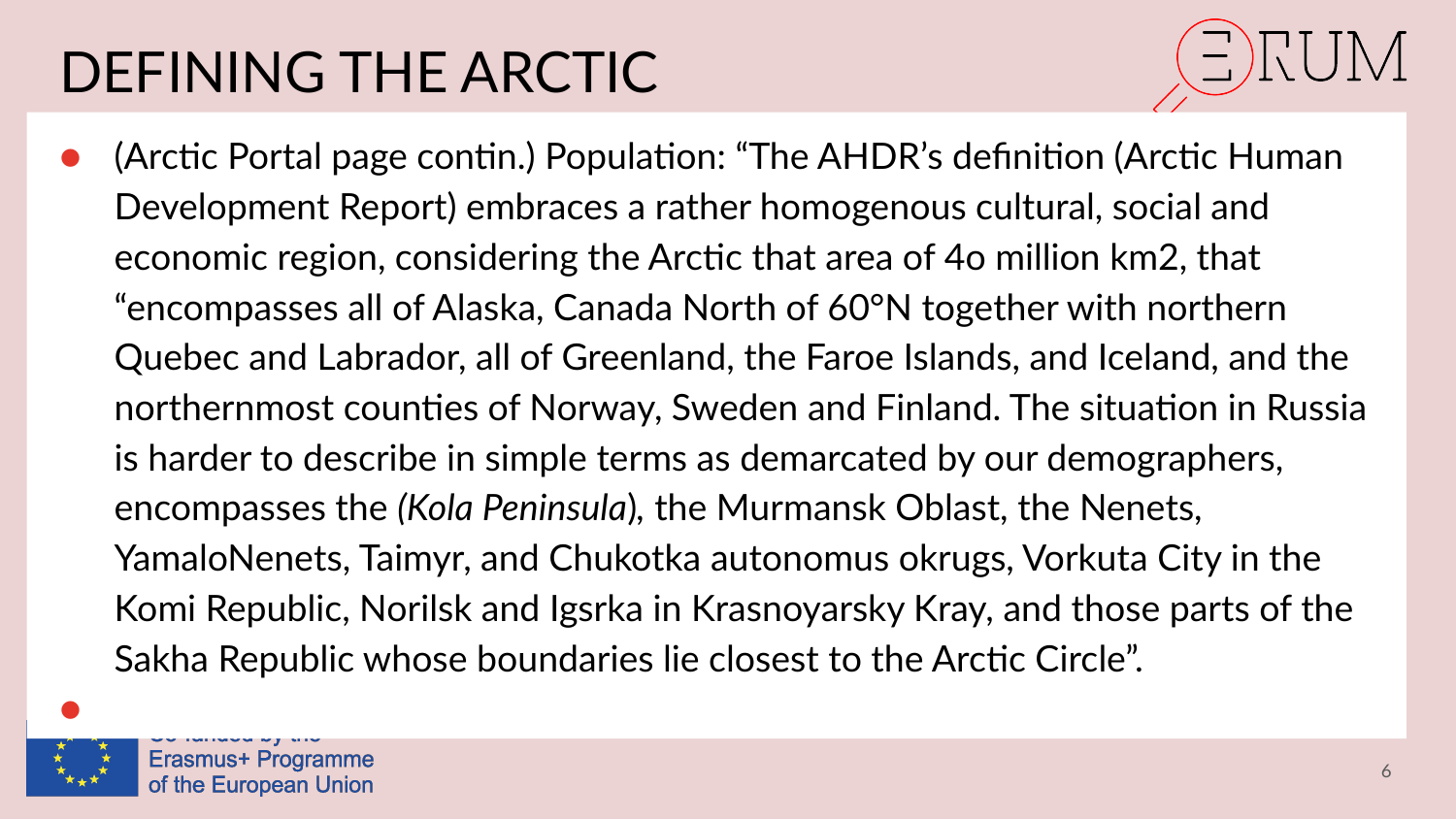

# DEFINING THE ARCTIC
(Arctic Portal page contin.) Population: “The AHDR’s definition (Arctic Human Development Report) embraces a rather homogenous cultural, social and economic region, considering the Arctic that area of 4o million km2, that “encompasses all of Alaska, Canada North of 60°N together with northern Quebec and Labrador, all of Greenland, the Faroe Islands, and Iceland, and the northernmost counties of Norway, Sweden and Finland. The situation in Russia is harder to describe in simple terms as demarcated by our demographers, encompasses the (Kola Peninsula), the Murmansk Oblast, the Nenets, YamaloNenets, Taimyr, and Chukotka autonomus okrugs, Vorkuta City in the Komi Republic, Norilsk and Igsrka in Krasnoyarsky Kray, and those parts of the Sakha Republic whose boundaries lie closest to the Arctic Circle”.

6